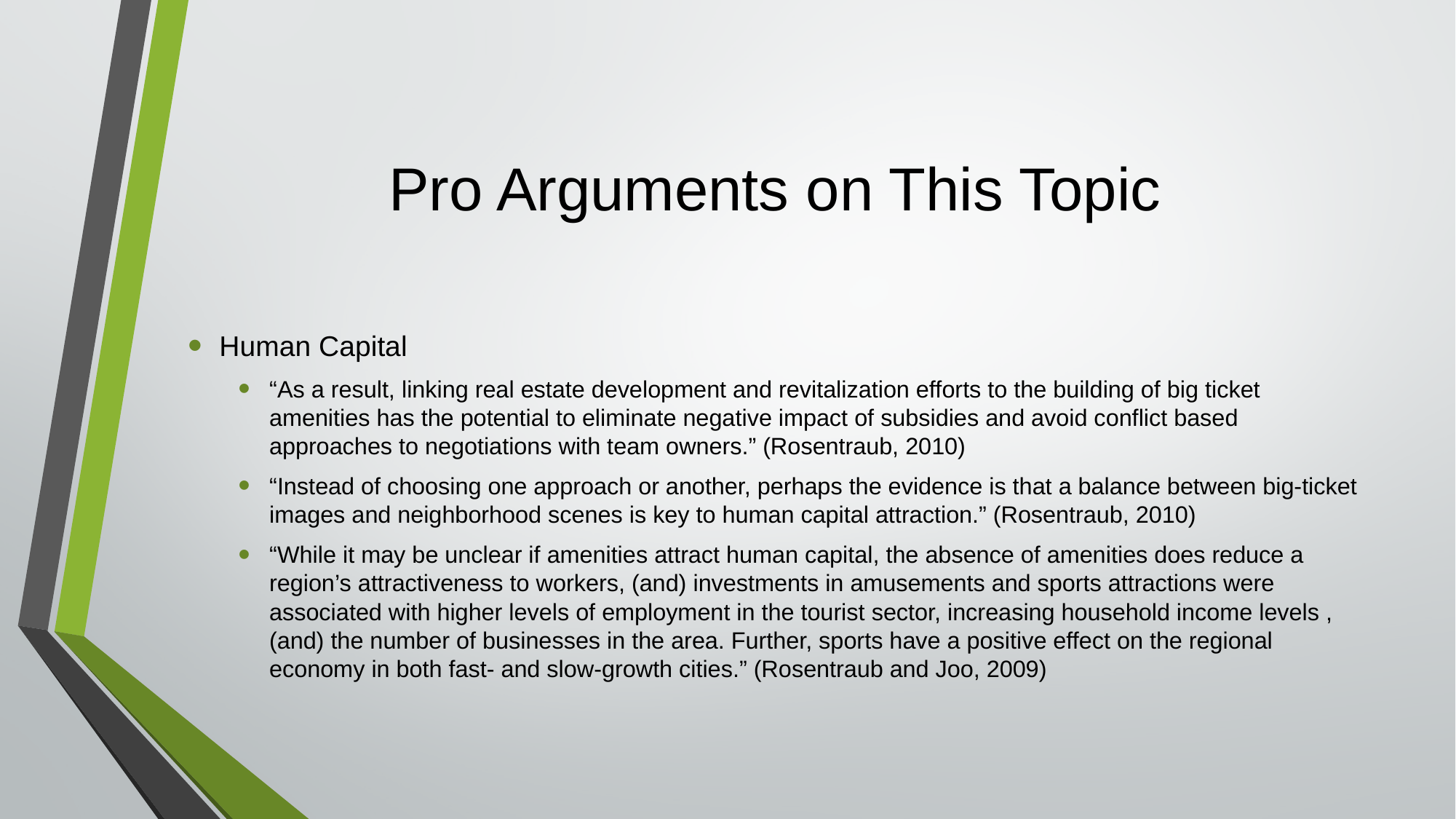

# Pro Arguments on This Topic
Human Capital
“As a result, linking real estate development and revitalization efforts to the building of big ticket amenities has the potential to eliminate negative impact of subsidies and avoid conflict based approaches to negotiations with team owners.” (Rosentraub, 2010)
“Instead of choosing one approach or another, perhaps the evidence is that a balance between big-ticket images and neighborhood scenes is key to human capital attraction.” (Rosentraub, 2010)
“While it may be unclear if amenities attract human capital, the absence of amenities does reduce a region’s attractiveness to workers, (and) investments in amusements and sports attractions were associated with higher levels of employment in the tourist sector, increasing household income levels , (and) the number of businesses in the area. Further, sports have a positive effect on the regional economy in both fast- and slow-growth cities.” (Rosentraub and Joo, 2009)